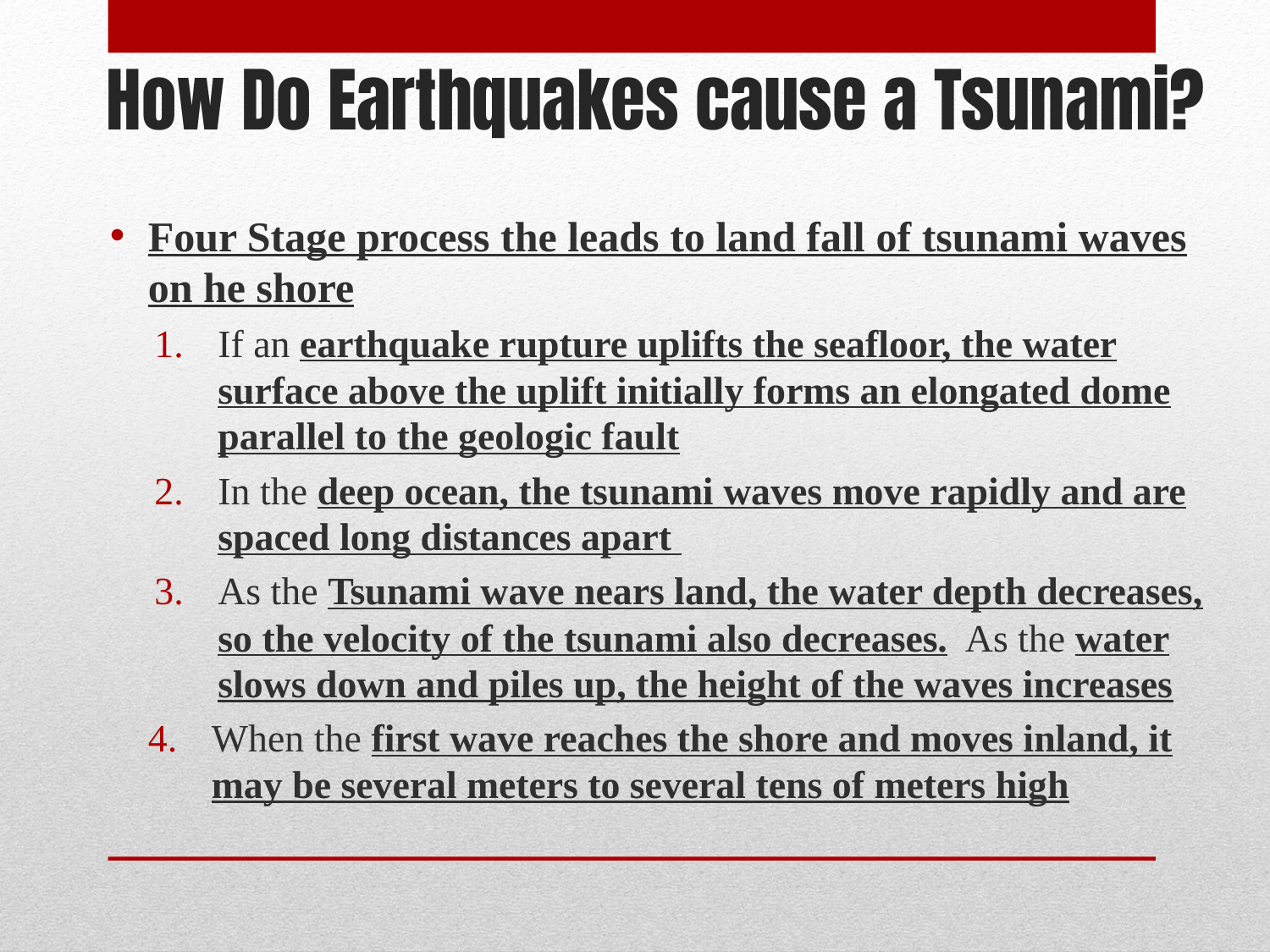

How Do Earthquakes cause a Tsunami?
Four Stage process the leads to land fall of tsunami waves on he shore
If an earthquake rupture uplifts the seafloor, the water surface above the uplift initially forms an elongated dome parallel to the geologic fault
In the deep ocean, the tsunami waves move rapidly and are spaced long distances apart
As the Tsunami wave nears land, the water depth decreases, so the velocity of the tsunami also decreases.  As the water slows down and piles up, the height of the waves increases
When the first wave reaches the shore and moves inland, it may be several meters to several tens of meters high